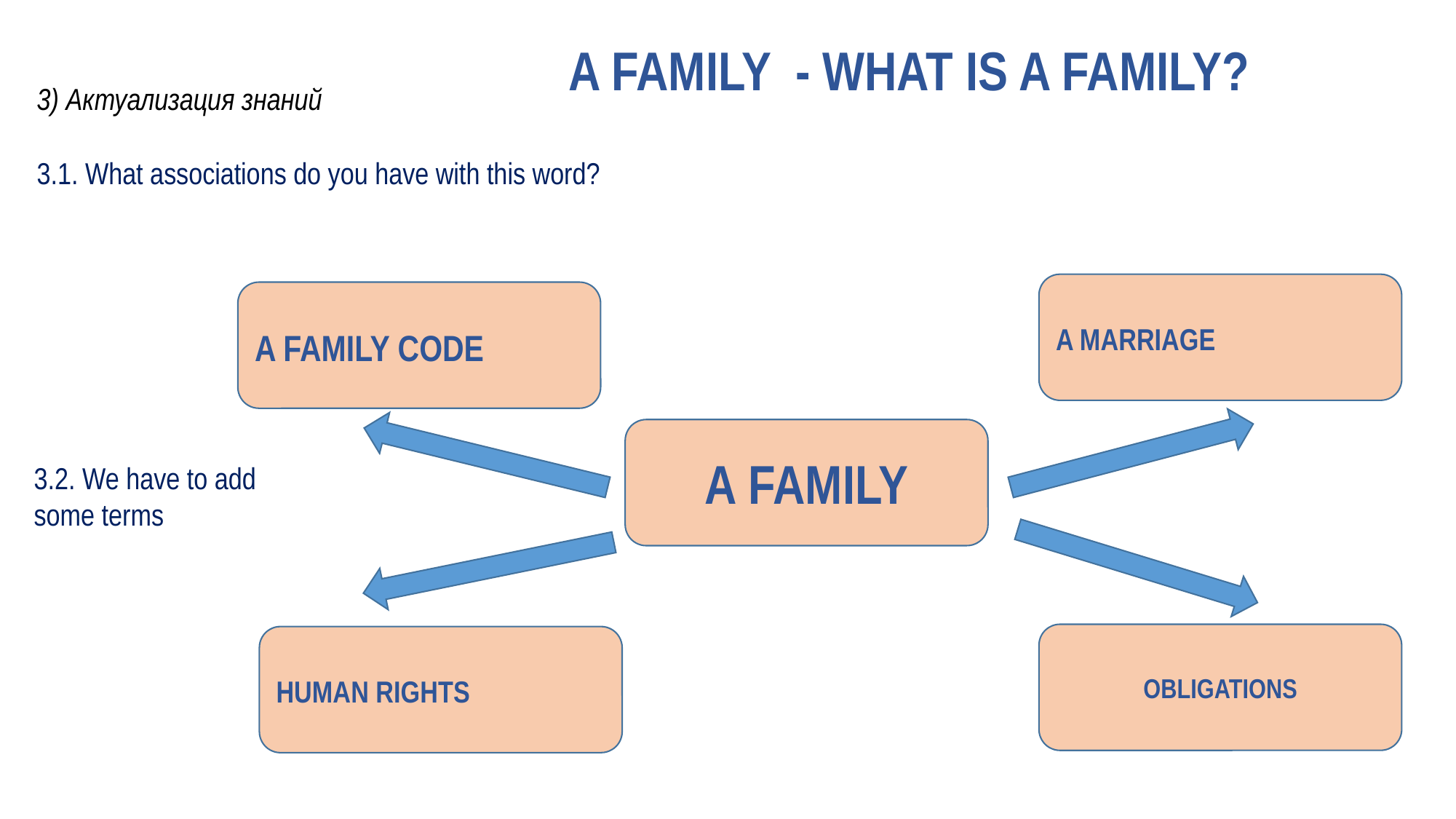

# A FAMILY  - WHAT IS A FAMILY?
3) Актуализация знаний
3.1. What associations do you have with this word?

A MARRIAGE
A FAMILY CODE
A FAMILY

3.2. We have to add some terms

OBLIGATIONS
HUMAN RIGHTS